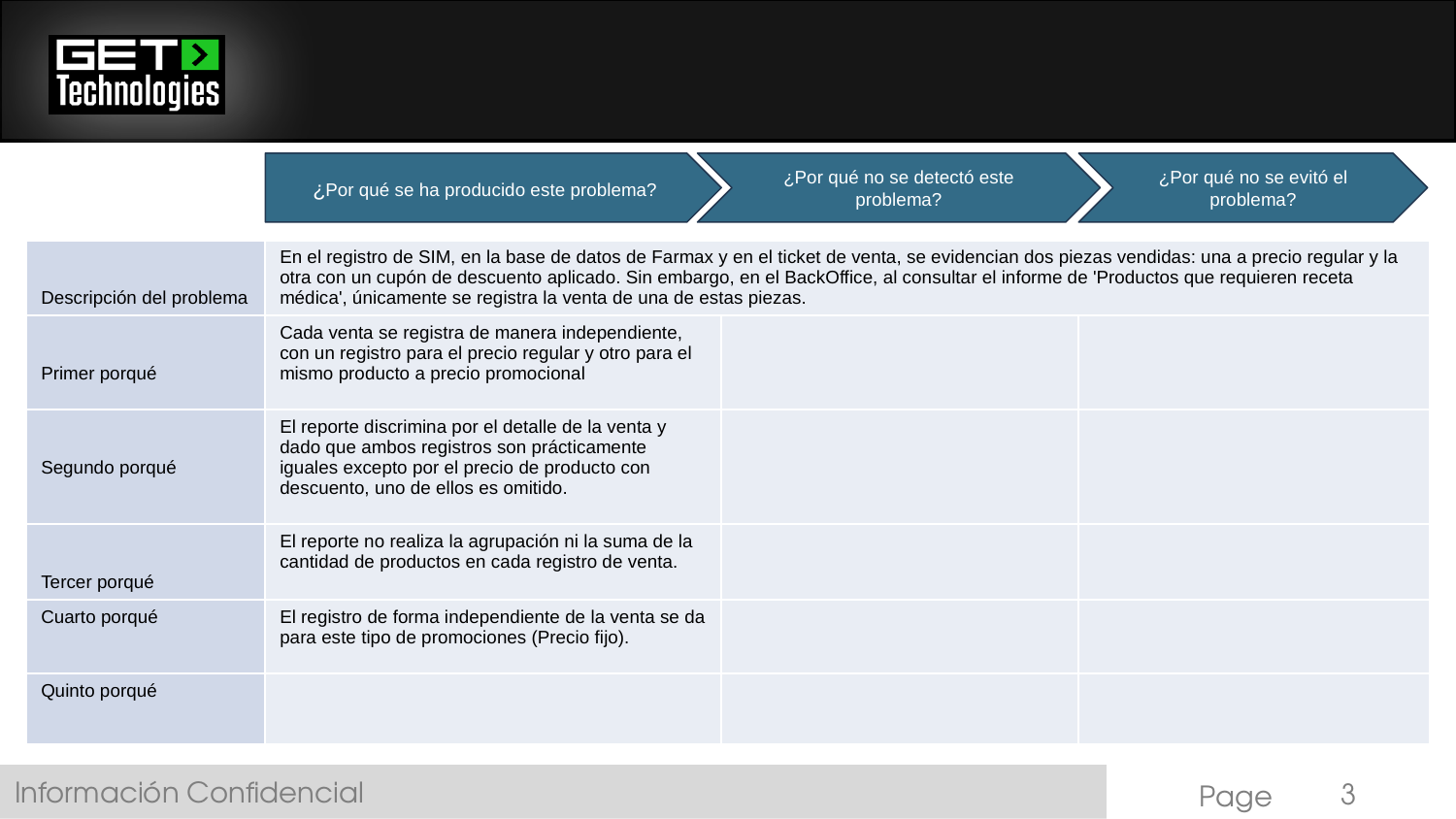

#
|  |  |  |  |
| --- | --- | --- | --- |
| Descripción del problema | En el registro de SIM, en la base de datos de Farmax y en el ticket de venta, se evidencian dos piezas vendidas: una a precio regular y la otra con un cupón de descuento aplicado. Sin embargo, en el BackOffice, al consultar el informe de 'Productos que requieren receta médica', únicamente se registra la venta de una de estas piezas. |  |  |
| Primer porqué | Cada venta se registra de manera independiente, con un registro para el precio regular y otro para el mismo producto a precio promocional |  |  |
| Segundo porqué | El reporte discrimina por el detalle de la venta y dado que ambos registros son prácticamente iguales excepto por el precio de producto con descuento, uno de ellos es omitido. |  |  |
| Tercer porqué | El reporte no realiza la agrupación ni la suma de la cantidad de productos en cada registro de venta. |  |  |
| Cuarto porqué | El registro de forma independiente de la venta se da para este tipo de promociones (Precio fijo). |  |  |
| Quinto porqué |  |  |  |
¿Por qué se ha producido este problema?
¿Por qué no se detectó este problema?
¿Por qué no se evitó el problema?
3